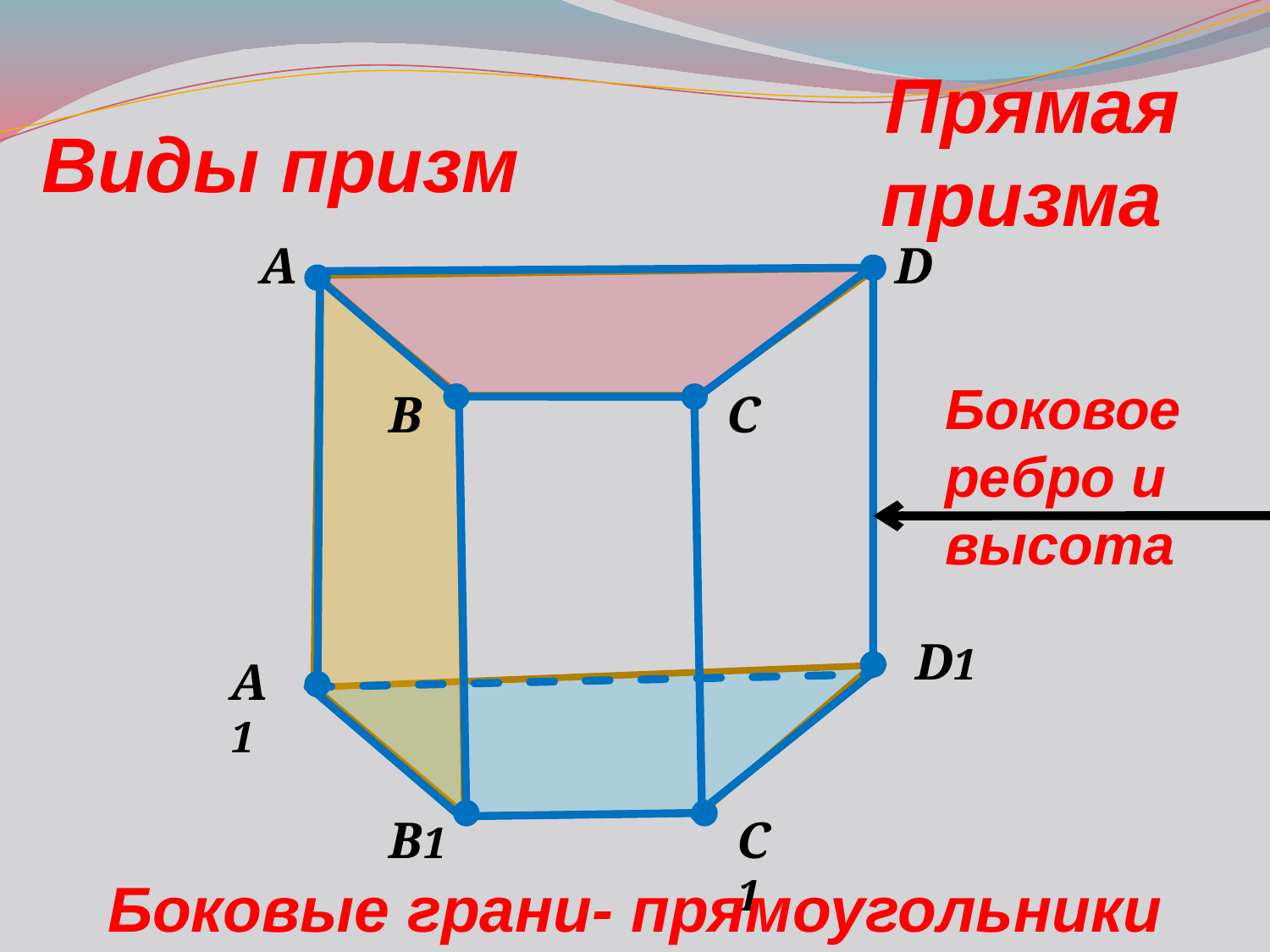

#
 Прямая
призма
Виды призм
A
D

Боковое
ребро и  высота
B
C

D1
A1

B1

C1

Боковые грани- прямоугольники